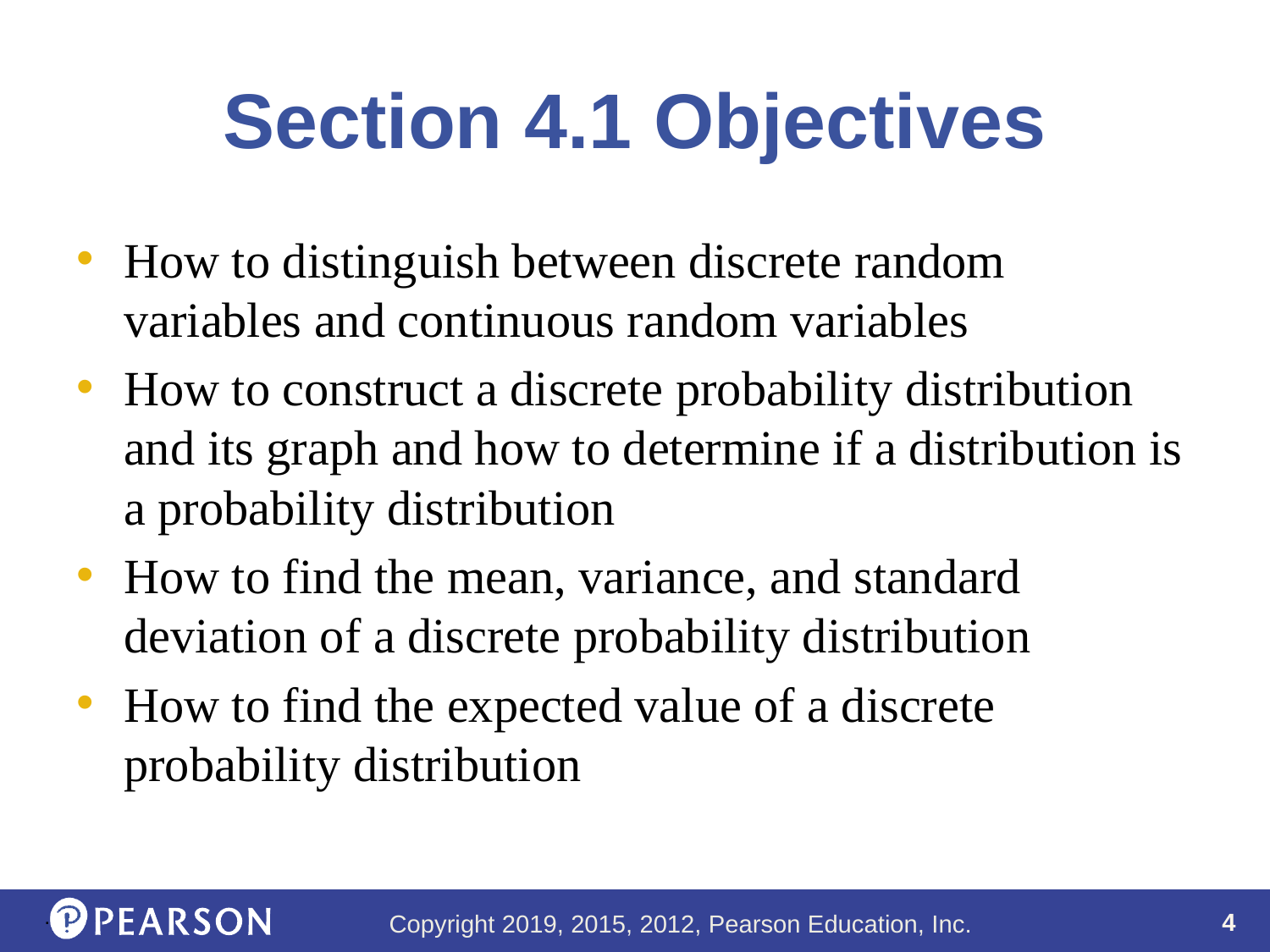

# Section 4.1 Objectives
How to distinguish between discrete random variables and continuous random variables
How to construct a discrete probability distribution and its graph and how to determine if a distribution is a probability distribution
How to find the mean, variance, and standard deviation of a discrete probability distribution
How to find the expected value of a discrete probability distribution
.